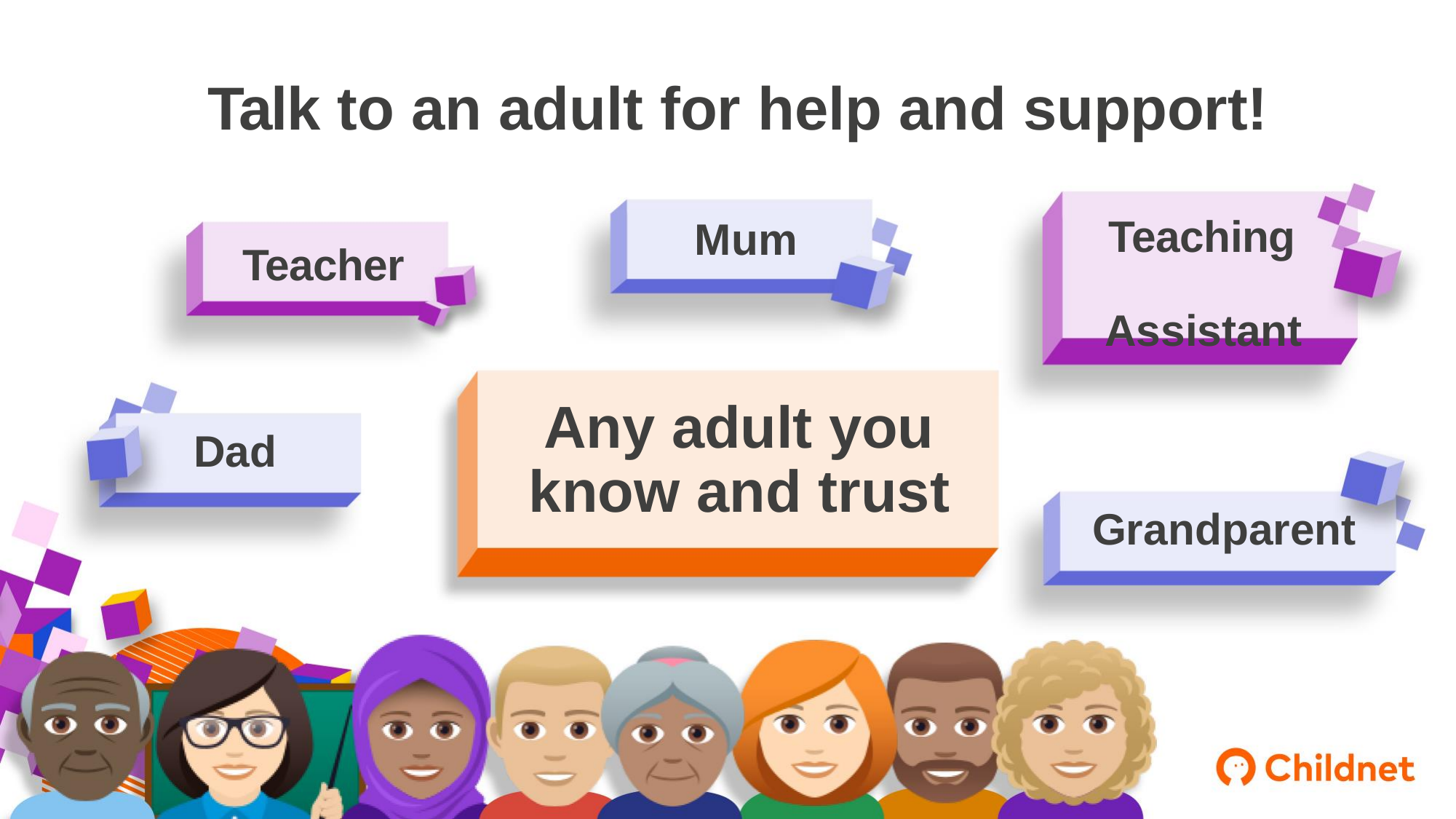

# Talk to an adult for help and support!
Teaching  Assistant
Mum
Teacher
Any adult you  know and trust
Dad
Grandparent